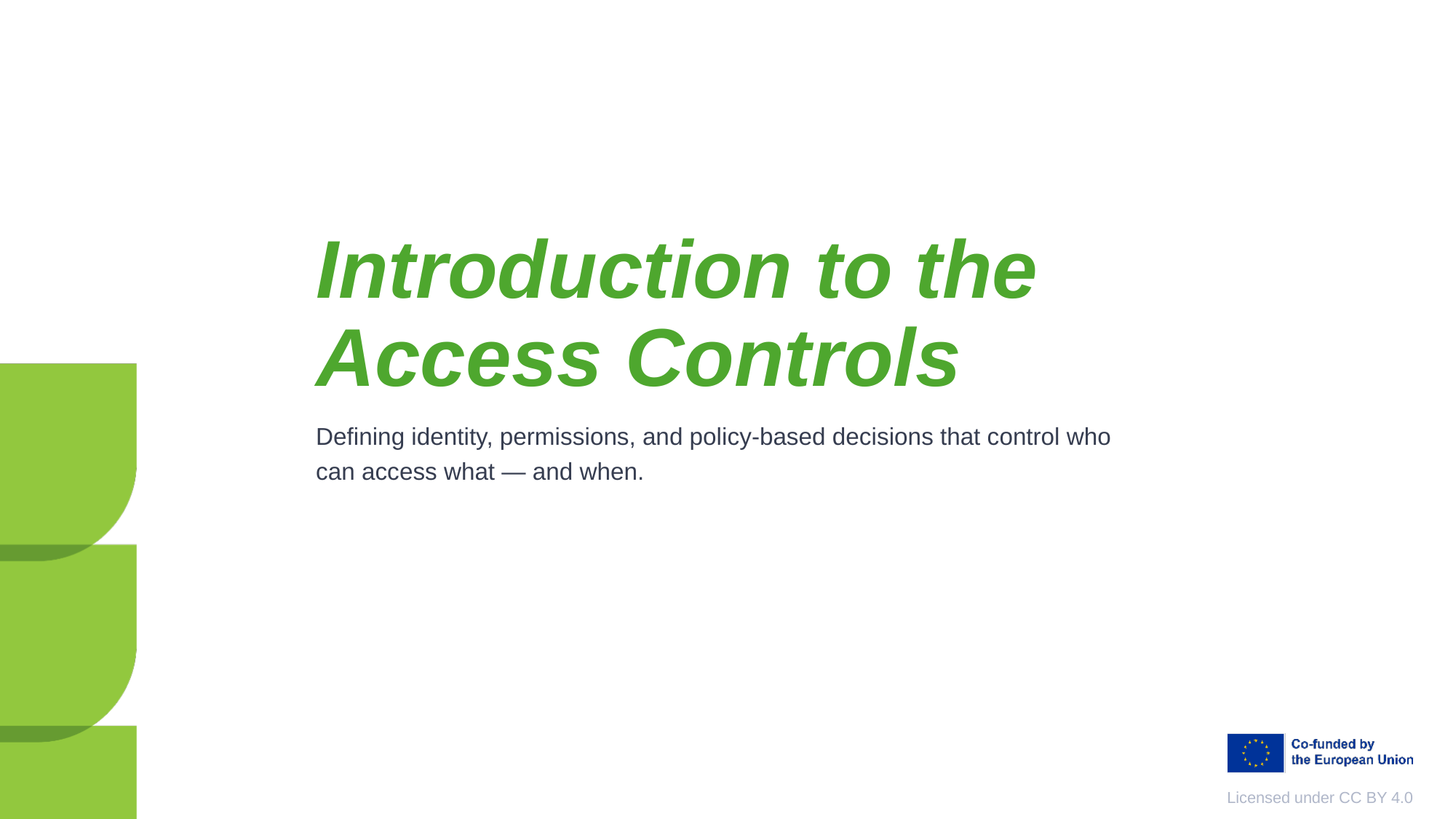

# Introduction to the Access Controls
Defining identity, permissions, and policy-based decisions that control who can access what — and when.